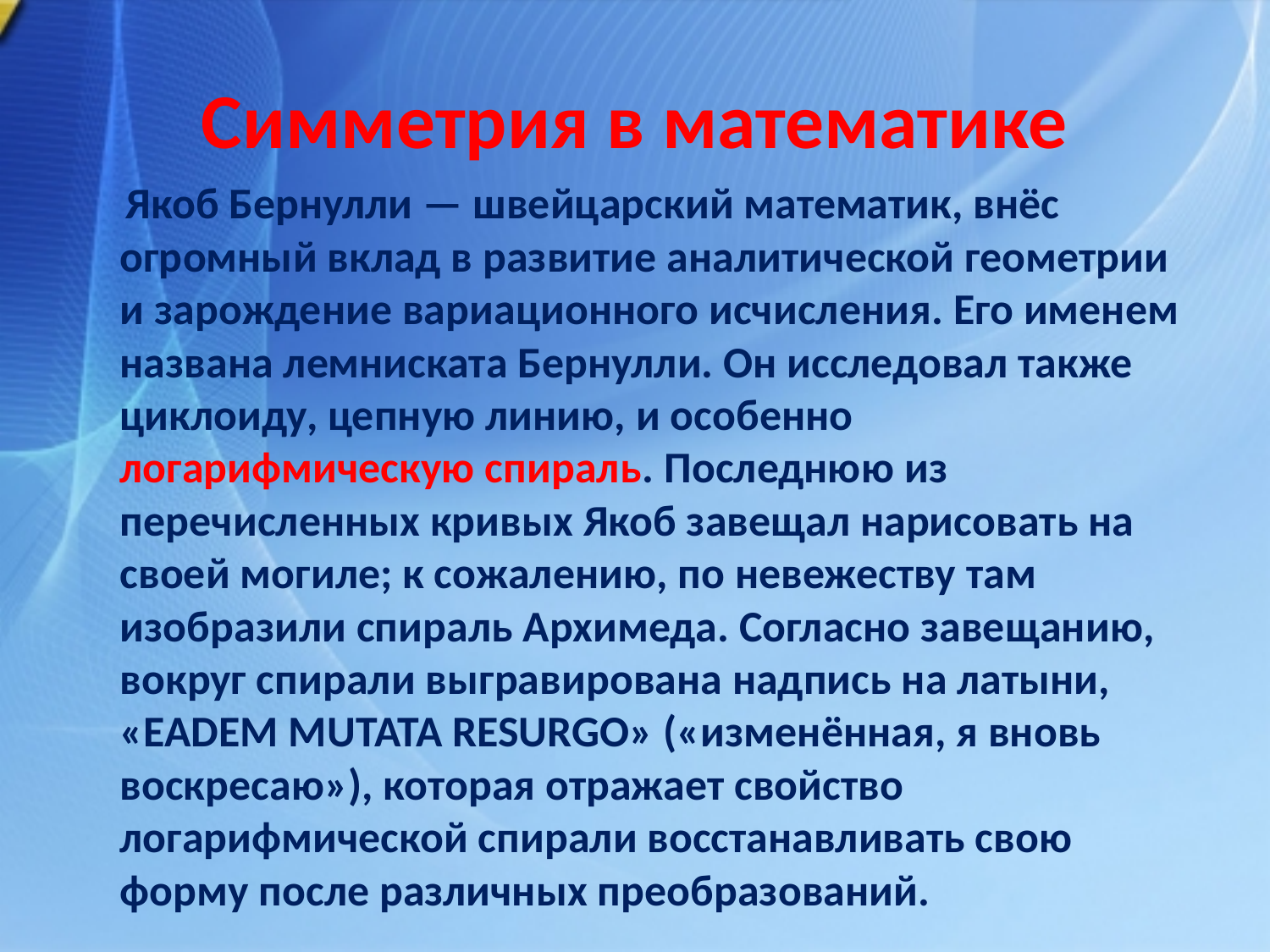

# Симметрия в математике
     Якоб Бернулли — швейцарский математик, внёс огромный вклад в развитие аналитической геометрии и зарождение вариационного исчисления. Его именем названа лемниската Бернулли. Он исследовал также циклоиду, цепную линию, и особенно логарифмическую спираль. Последнюю из перечисленных кривых Якоб завещал нарисовать на своей могиле; к сожалению, по невежеству там изобразили спираль Архимеда. Согласно завещанию, вокруг спирали выгравирована надпись на латыни, «EADEM MUTATA RESURGO» («изменённая, я вновь воскресаю»), которая отражает свойство логарифмической спирали восстанавливать свою форму после различных преобразований.